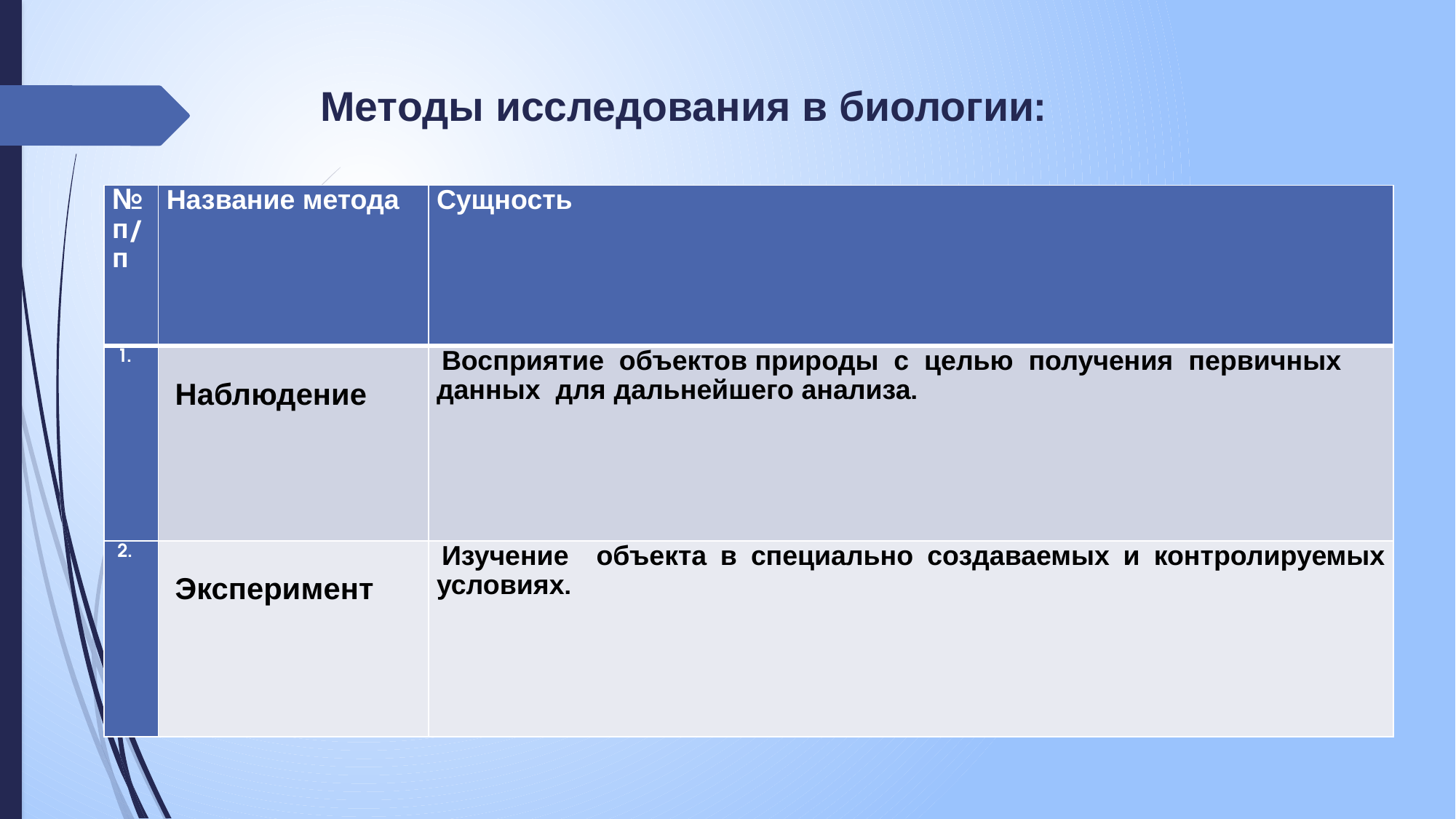

# Методы исследования в биологии:
| № п/п | Название метода | Сущность |
| --- | --- | --- |
| 1. | Наблюдение | Восприятие  объектов природы  с  целью  получения  первичных  данных  для дальнейшего анализа. |
| 2. | Эксперимент | Изучение объекта в специально создаваемых и контролируемых условиях. |